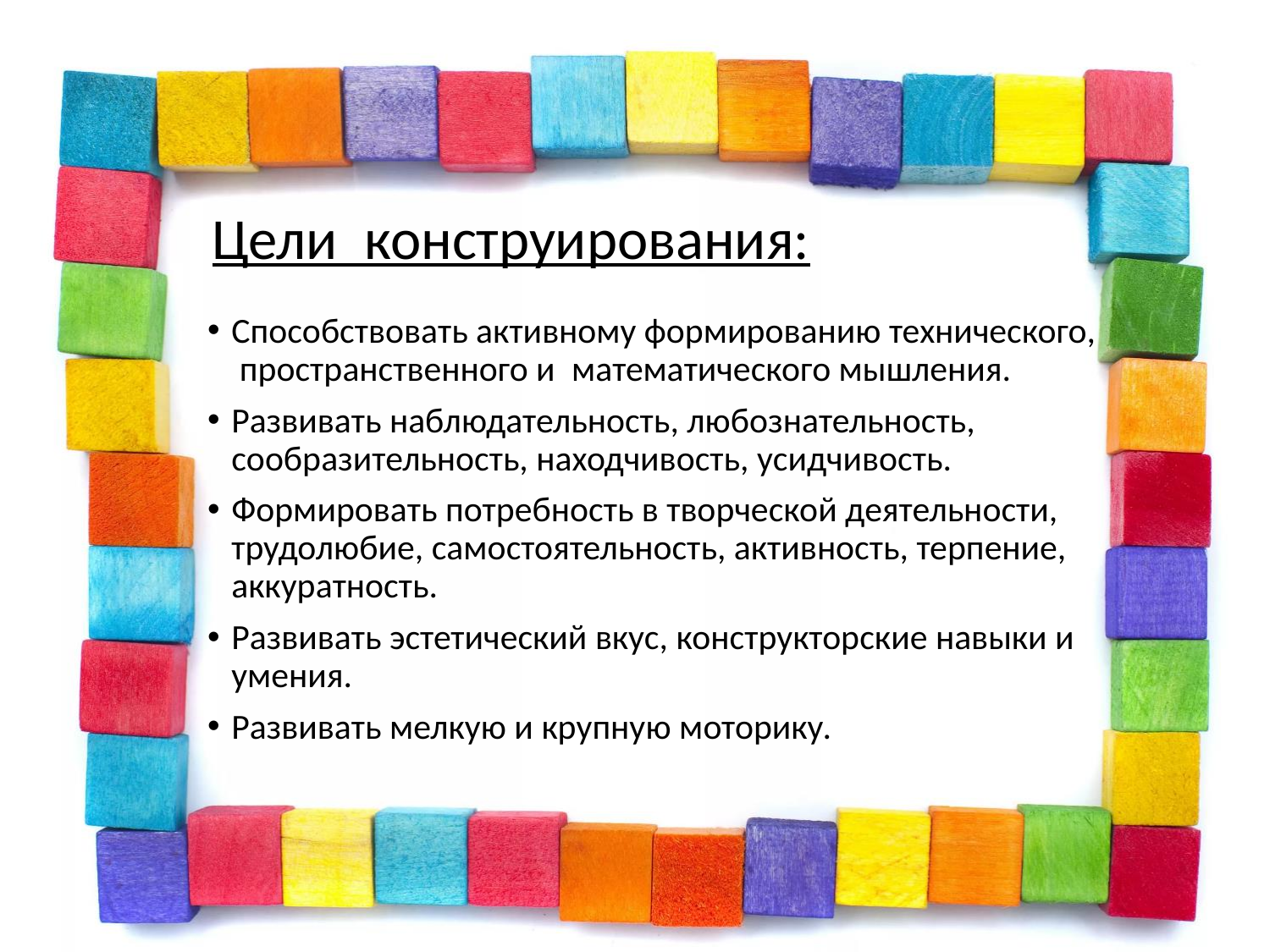

# Цели  конструирования:
Способствовать активному формированию технического,  пространственного и  математического мышления.
Развивать наблюдательность, любознательность, сообразительность, находчивость, усидчивость.
Формировать потребность в творческой деятельности, трудолюбие, самостоятельность, активность, терпение, аккуратность.
Развивать эстетический вкус, конструкторские навыки и умения.
Развивать мелкую и крупную моторику.